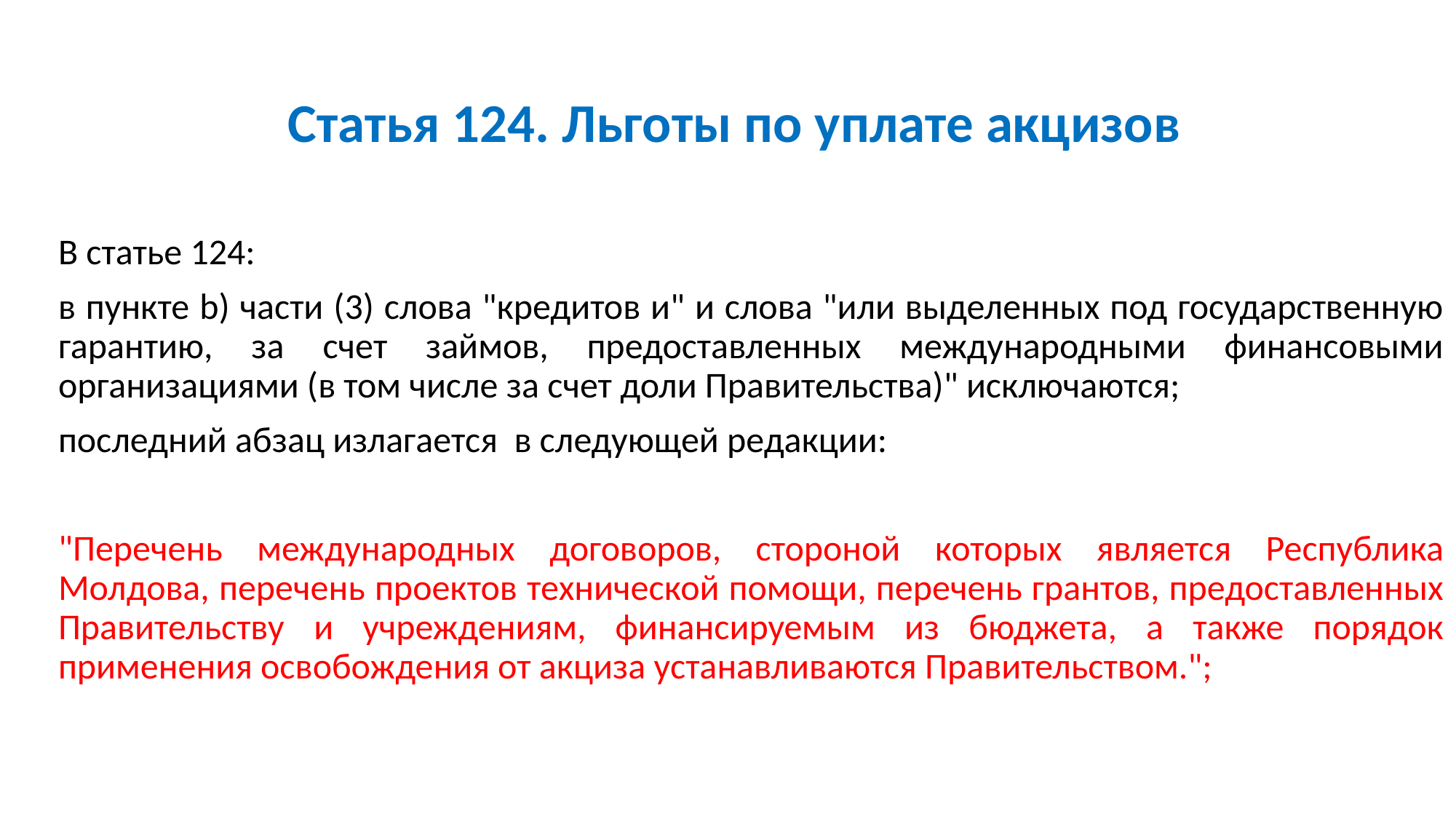

# Статья 124. Льготы по уплате акцизов
В статье 124:
в пункте b) части (3) слова "кредитов и" и слова "или выделенных под государственную гарантию, за счет займов, предоставленных международными финансовыми организациями (в том числе за счет доли Правительства)" исключаются;
последний абзац излагается  в следующей редакции:

"Перечень международных договоров, стороной которых является Республика Молдова, перечень проектов технической помощи, перечень грантов, предоставленных Правительству и учреждениям, финансируемым из бюджета, а также порядок применения освобождения от акциза устанавливаются Правительством.";